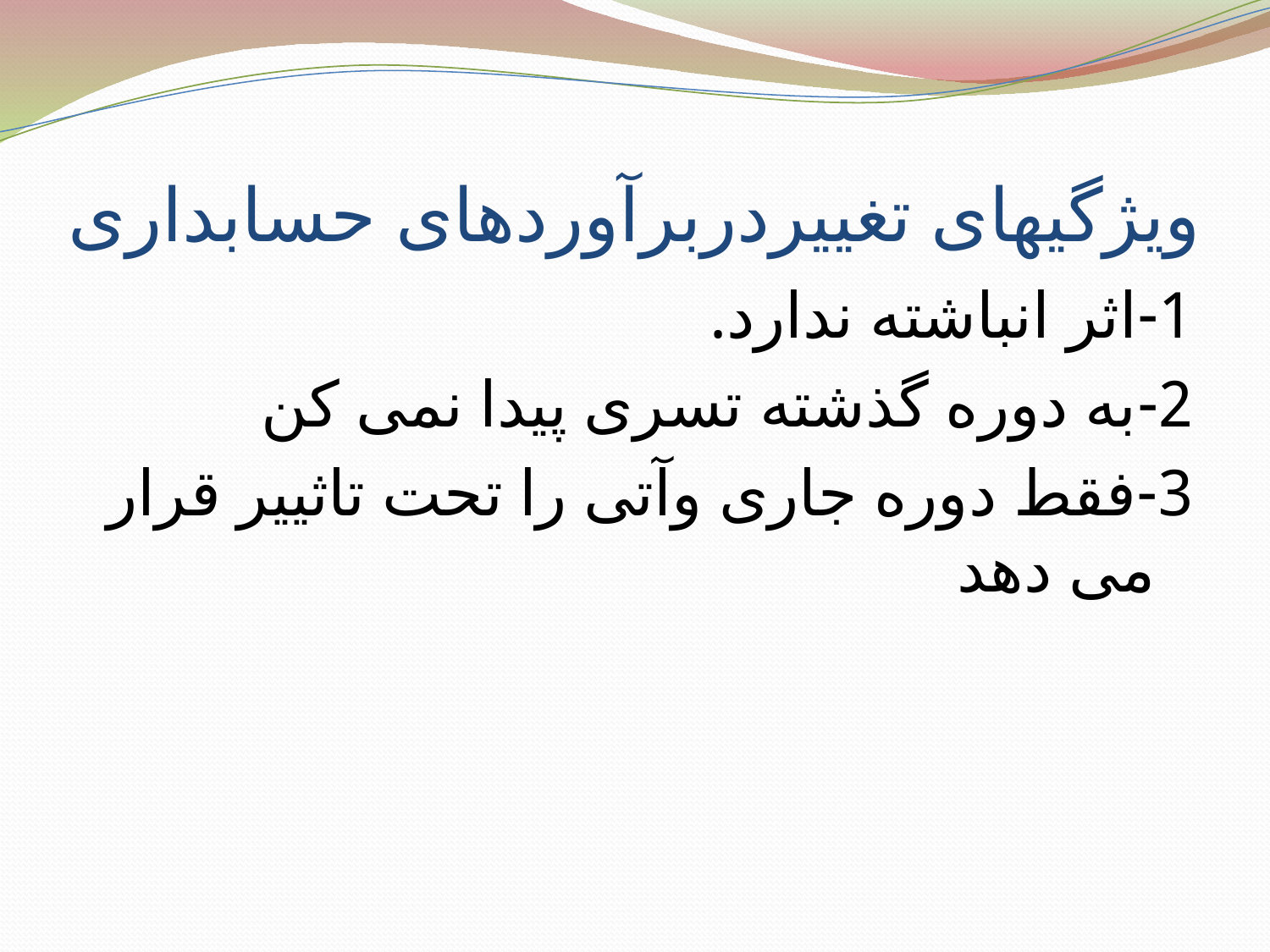

# ویژگیهای تغییردربرآوردهای حسابداری
1-اثر انباشته ندارد.
2-به دوره گذشته تسری پیدا نمی کن
3-فقط دوره جاری وآتی را تحت تاثییر قرار می دهد